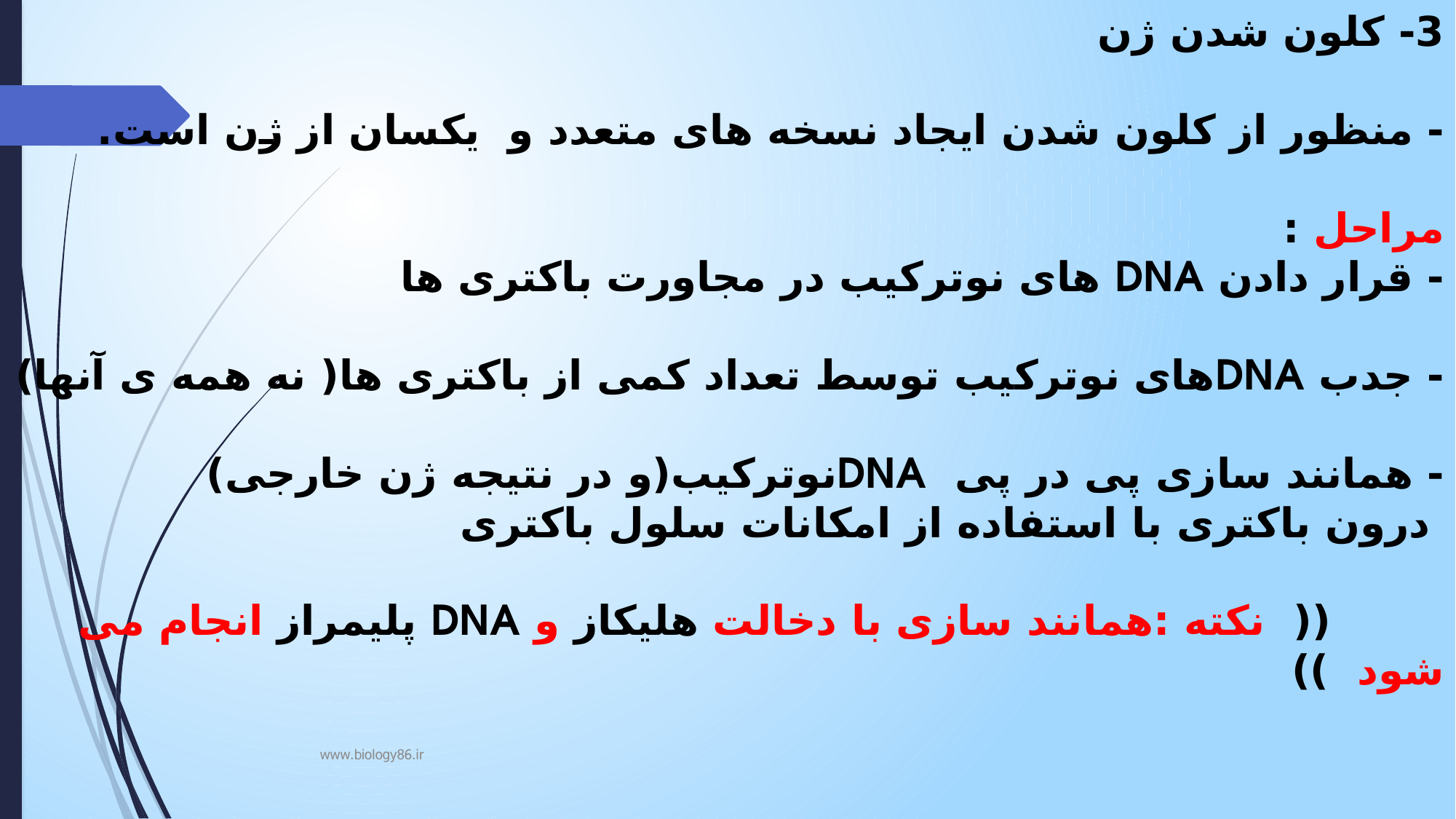

# 3- کلون شدن ژن - منظور از کلون شدن ایجاد نسخه های متعدد و  یکسان از ژن است. مراحل : - قرار دادن DNA های نوترکیب در مجاورت باکتری ها - جدب DNAهای نوترکیب توسط تعداد کمی از باکتری ها( نه همه ی آنها) - همانند سازی پی در پی  DNAنوترکیب(و در نتیجه ژن خارجی) درون باکتری با استفاده از امکانات سلول باکتری ((  نکته :همانند سازی با دخالت هلیکاز و DNA پلیمراز انجام می شود  ))
www.biology86.ir